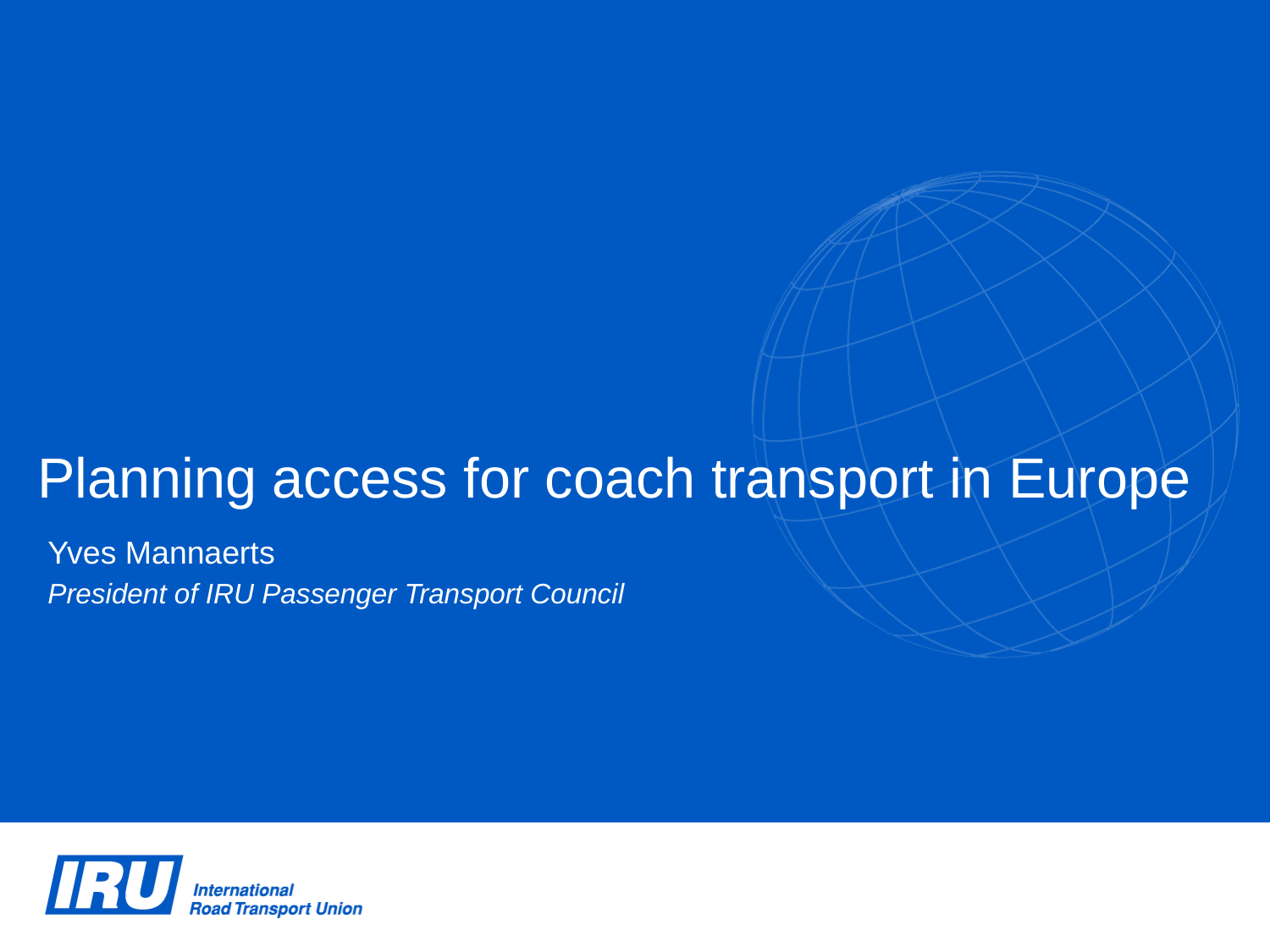

# Planning access for coach transport in Europe
Yves Mannaerts
President of IRU Passenger Transport Council